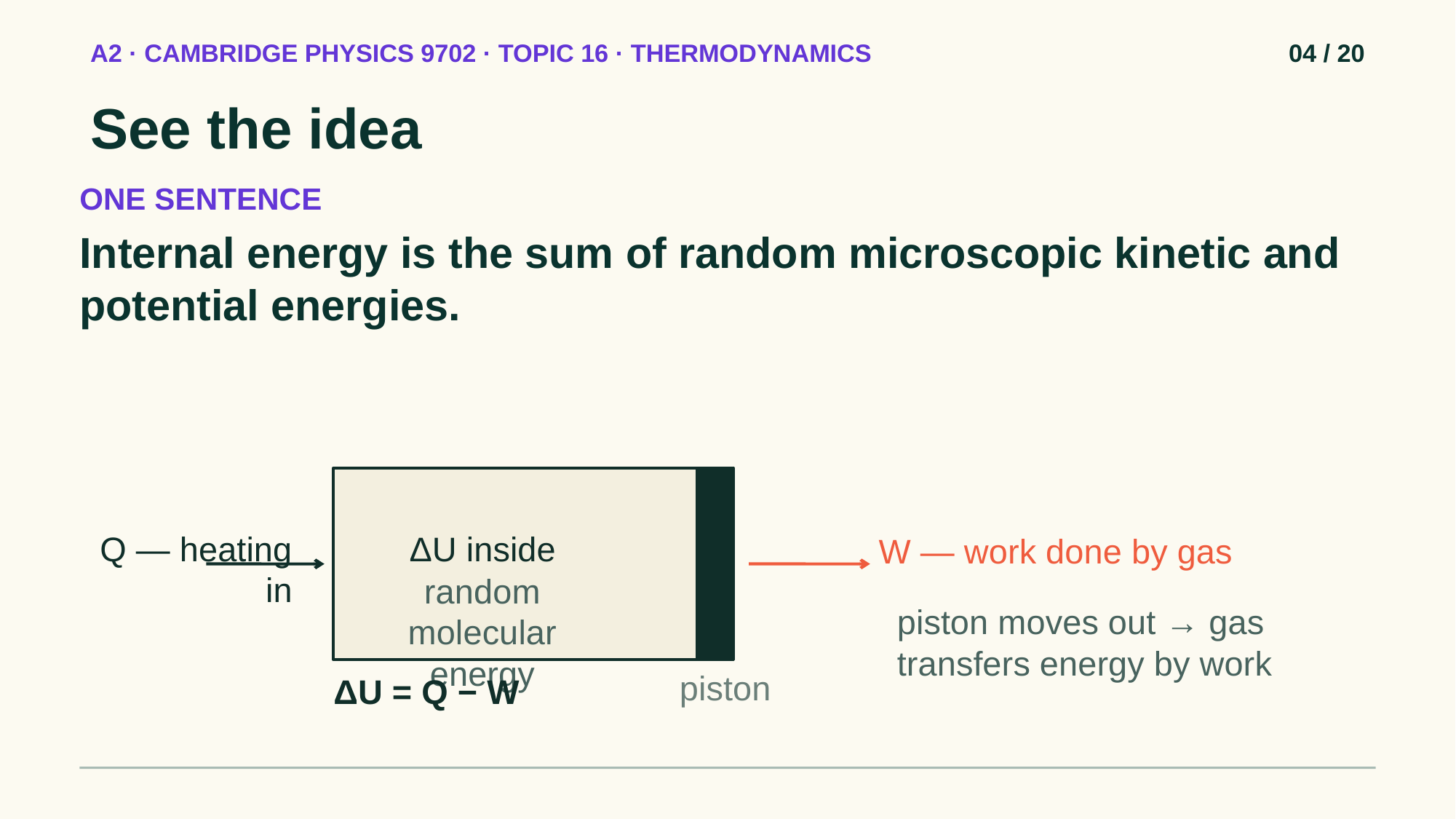

A2 · CAMBRIDGE PHYSICS 9702 · TOPIC 16 · THERMODYNAMICS
04 / 20
See the idea
ONE SENTENCE
Internal energy is the sum of random microscopic kinetic and potential energies.

Q — heating in
ΔU inside
W — work done by gas

random molecular energy
piston moves out → gas transfers energy by work
piston
ΔU = Q − W